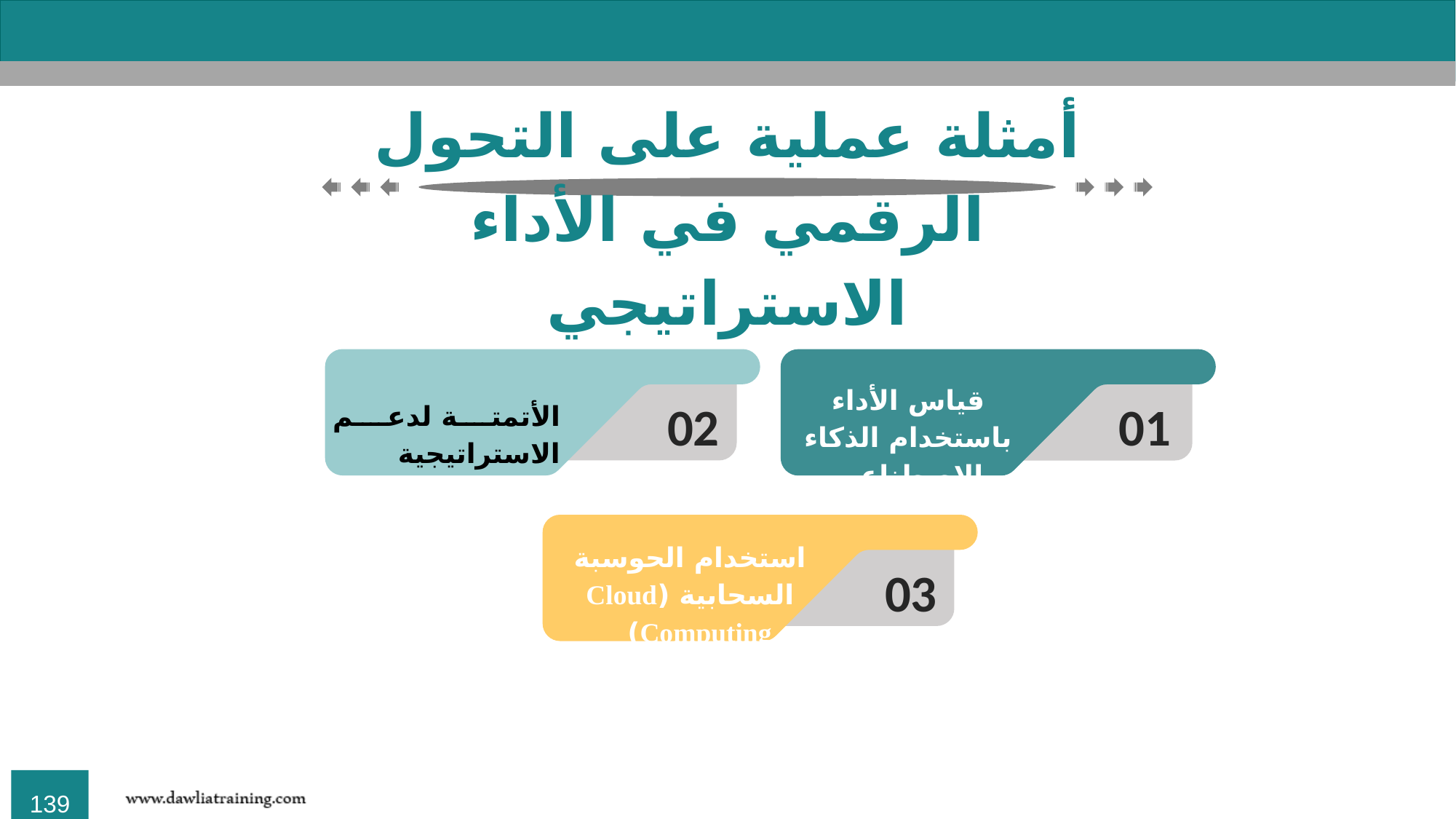

أمثلة عملية على التحول الرقمي في الأداء الاستراتيجي

الأتمتة لدعم الاستراتيجية
02

قياس الأداء باستخدام الذكاء الاصطناعي
01

استخدام الحوسبة السحابية (Cloud Computing)
03